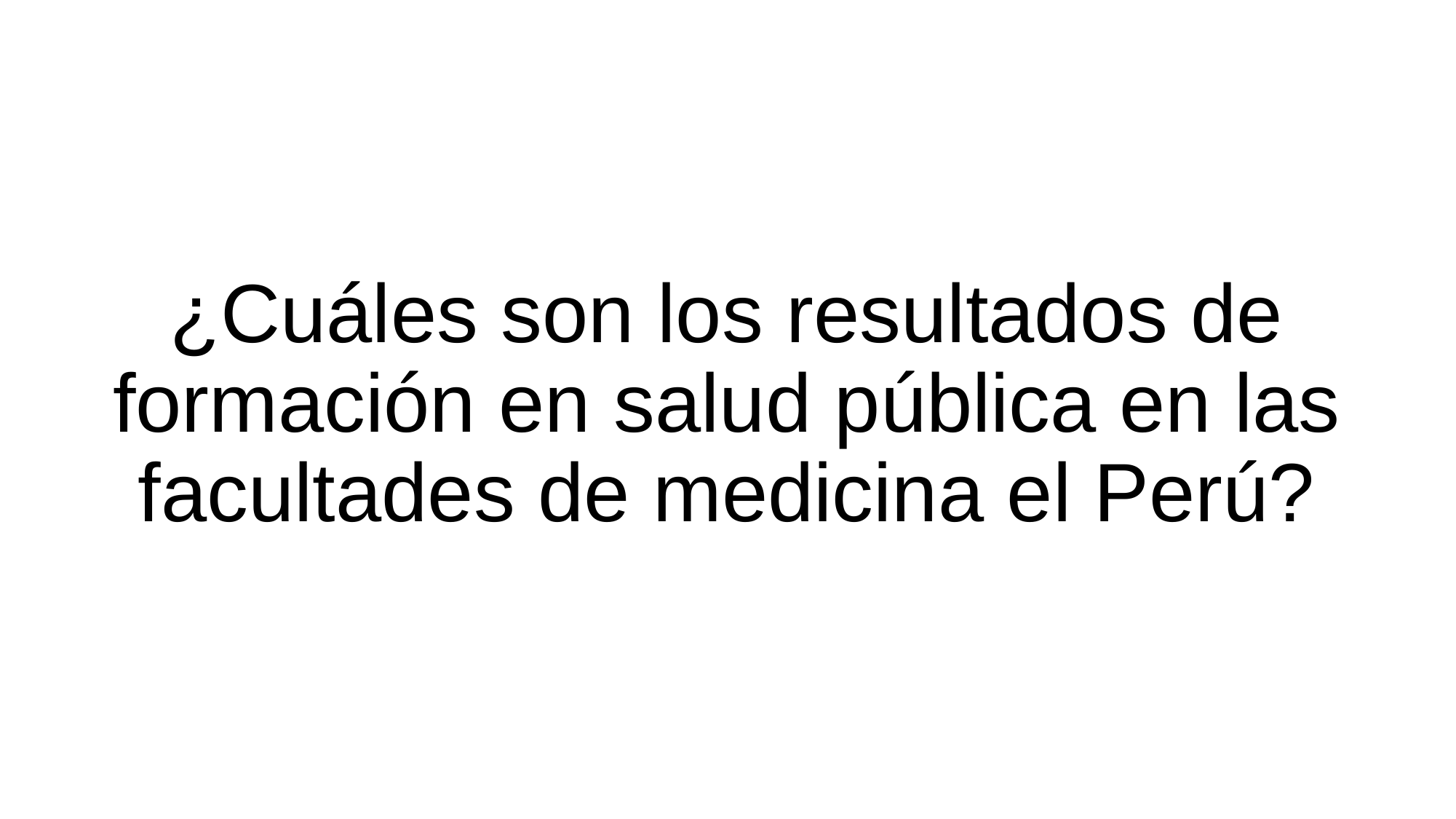

# ¿Cuáles son los resultados de formación en salud pública en las facultades de medicina el Perú?